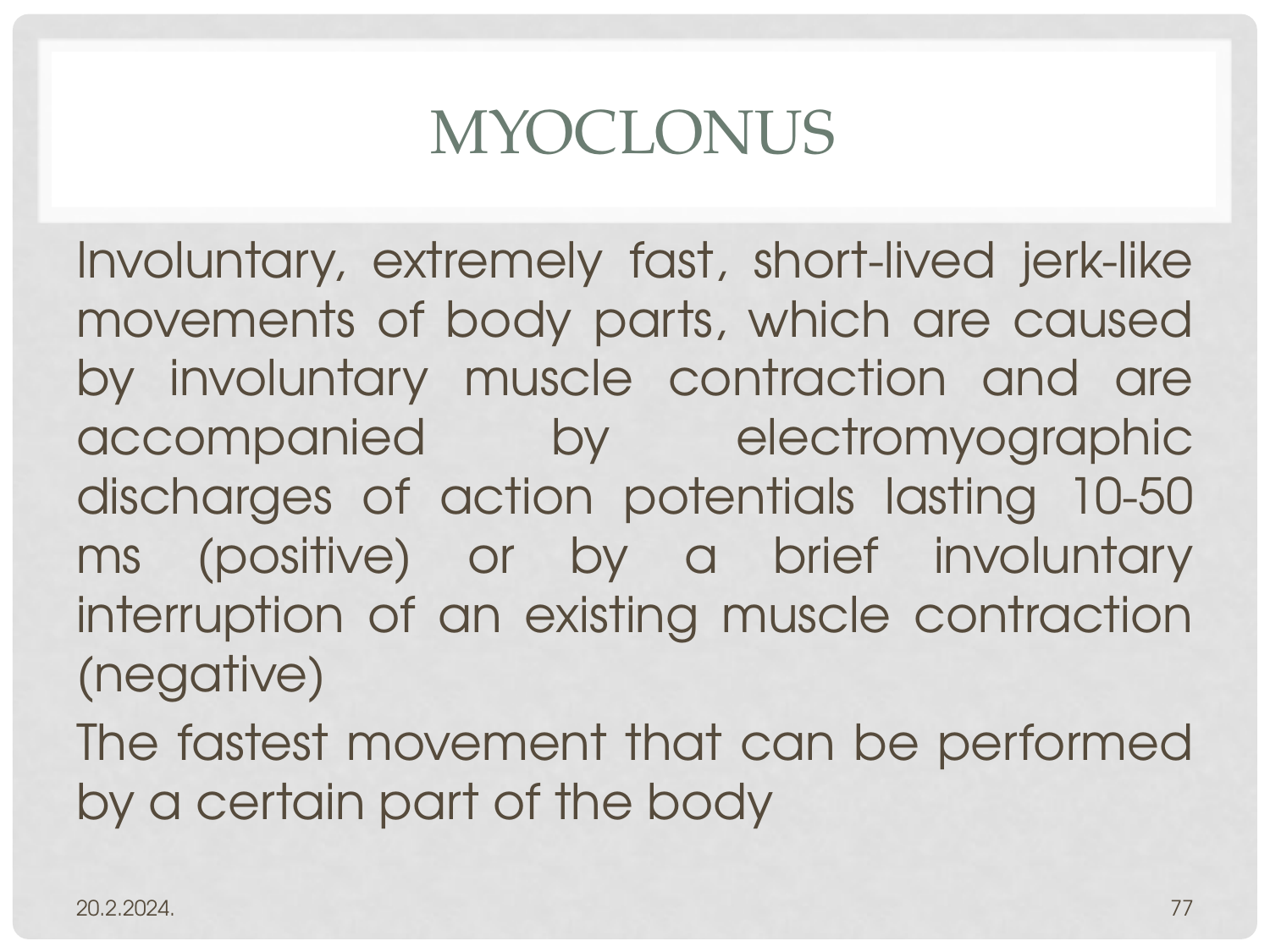

# MYOCLONUS
Involuntary, extremely fast, short-lived jerk-like movements of body parts, which are caused by involuntary muscle contraction and are accompanied by electromyographic discharges of action potentials lasting 10-50 ms (positive) or by a brief involuntary interruption of an existing muscle contraction (negative)
The fastest movement that can be performed by a certain part of the body

20.2.2024.
77